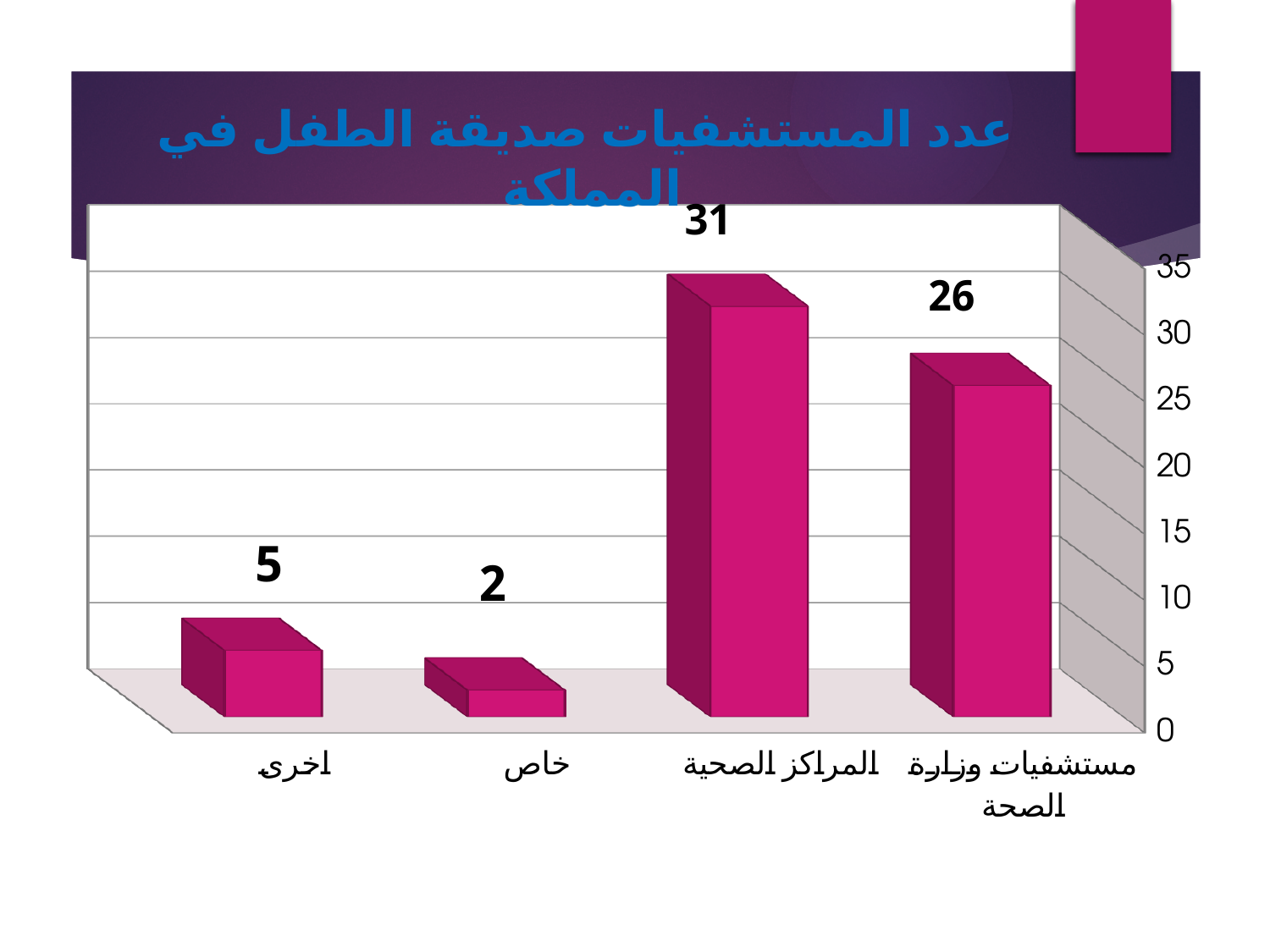

عدد المستشفيات صديقة الطفل في المملكة

[unsupported chart]

31
26
5
2